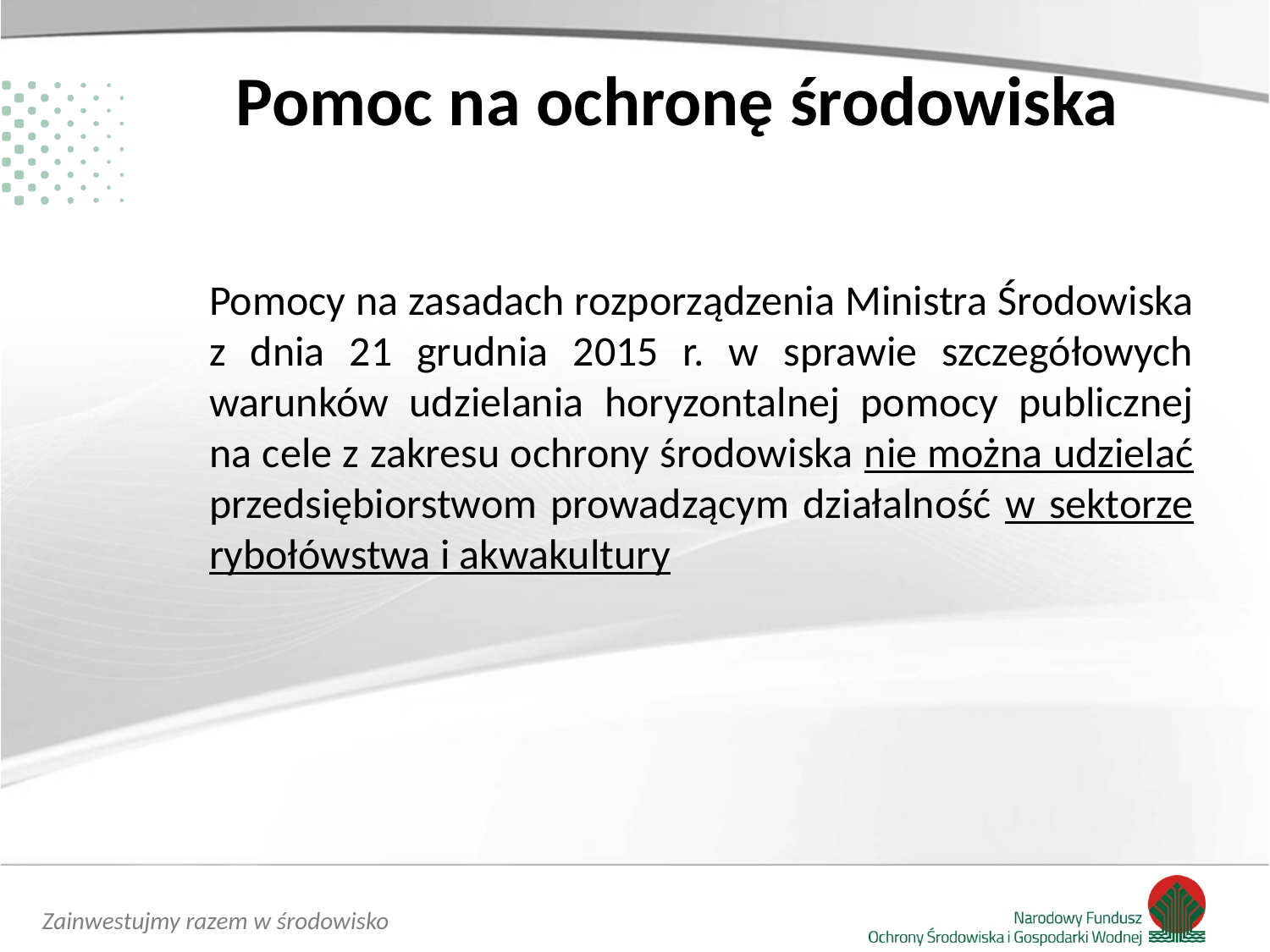

# Pomoc na ochronę środowiska

	Pomocy na zasadach rozporządzenia Ministra Środowiska z dnia 21 grudnia 2015 r. w sprawie szczegółowych warunków udzielania horyzontalnej pomocy publicznej na cele z zakresu ochrony środowiska nie można udzielać przedsiębiorstwom prowadzącym działalność w sektorze rybołówstwa i akwakultury